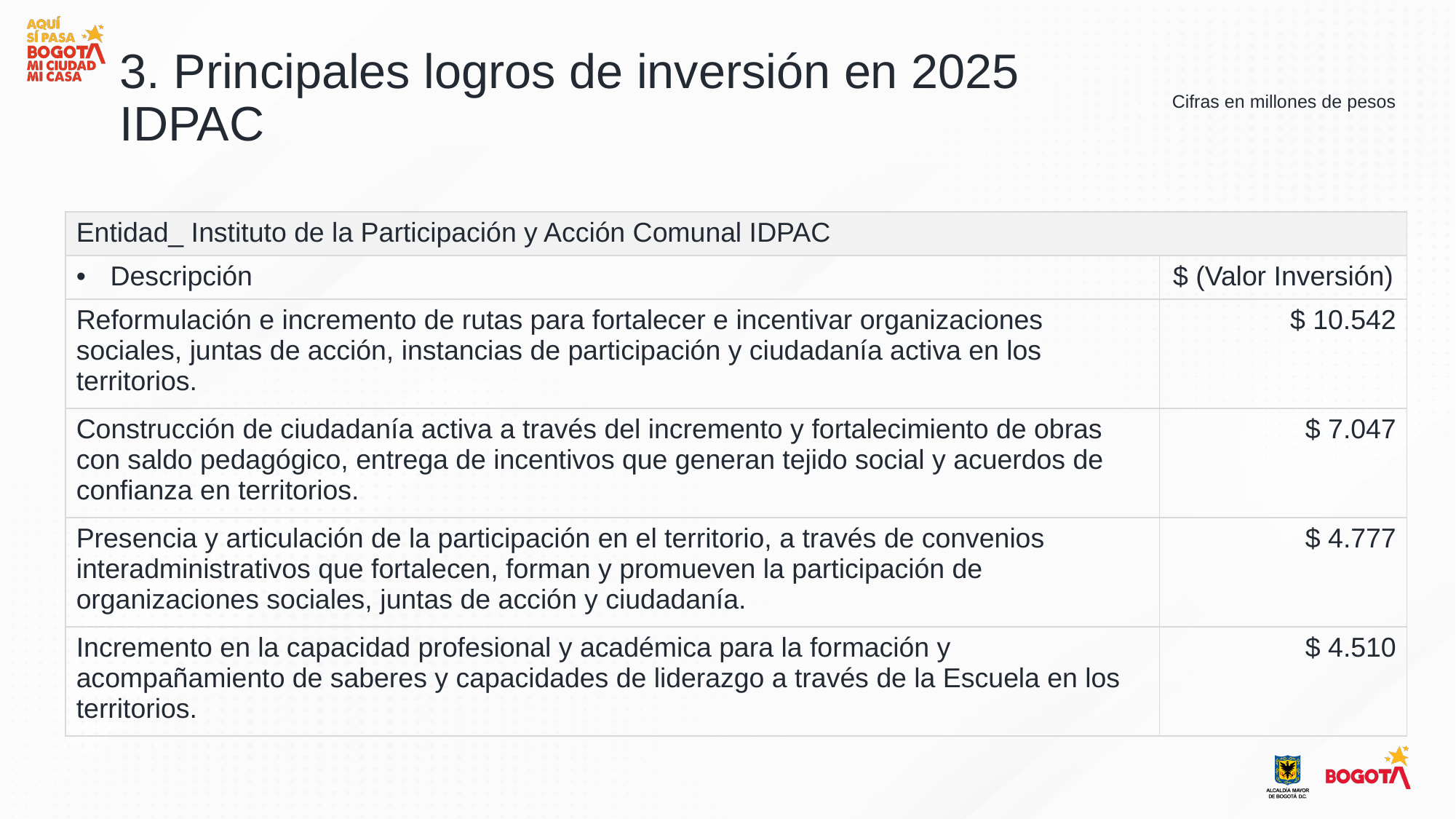

# 3. Principales logros de inversión en 2025 IDPAC
Cifras en millones de pesos
| Entidad\_ Instituto de la Participación y Acción Comunal IDPAC |  |
| --- | --- |
| Descripción | $ (Valor Inversión) |
| Reformulación e incremento de rutas para fortalecer e incentivar organizaciones sociales, juntas de acción, instancias de participación y ciudadanía activa en los territorios. | $ 10.542 |
| Construcción de ciudadanía activa a través del incremento y fortalecimiento de obras con saldo pedagógico, entrega de incentivos que generan tejido social y acuerdos de confianza en territorios. | $ 7.047 |
| Presencia y articulación de la participación en el territorio, a través de convenios interadministrativos que fortalecen, forman y promueven la participación de organizaciones sociales, juntas de acción y ciudadanía. | $ 4.777 |
| Incremento en la capacidad profesional y académica para la formación y acompañamiento de saberes y capacidades de liderazgo a través de la Escuela en los territorios. | $ 4.510 |